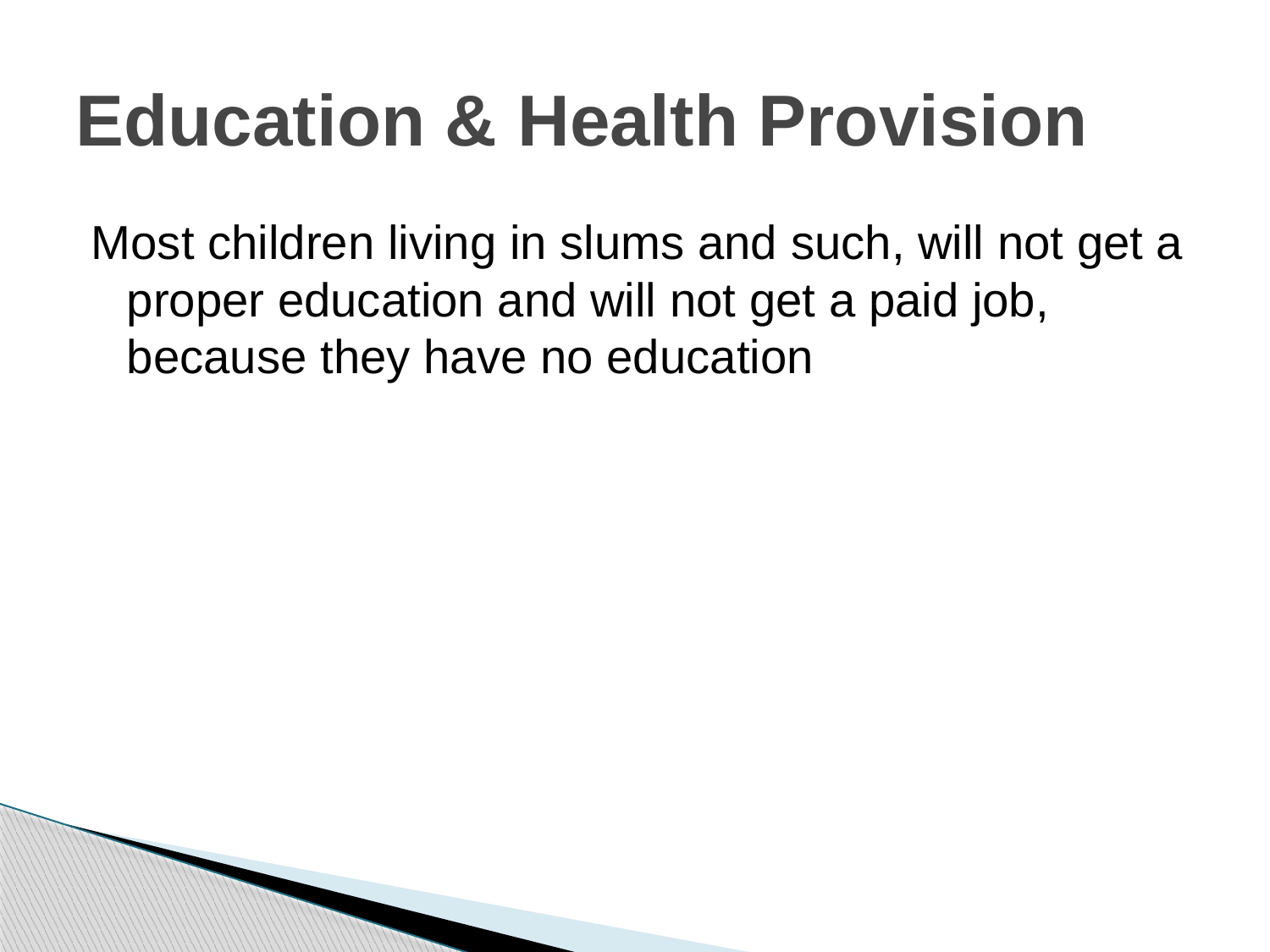

# Education & Health Provision
Most children living in slums and such, will not get a proper education and will not get a paid job, because they have no education